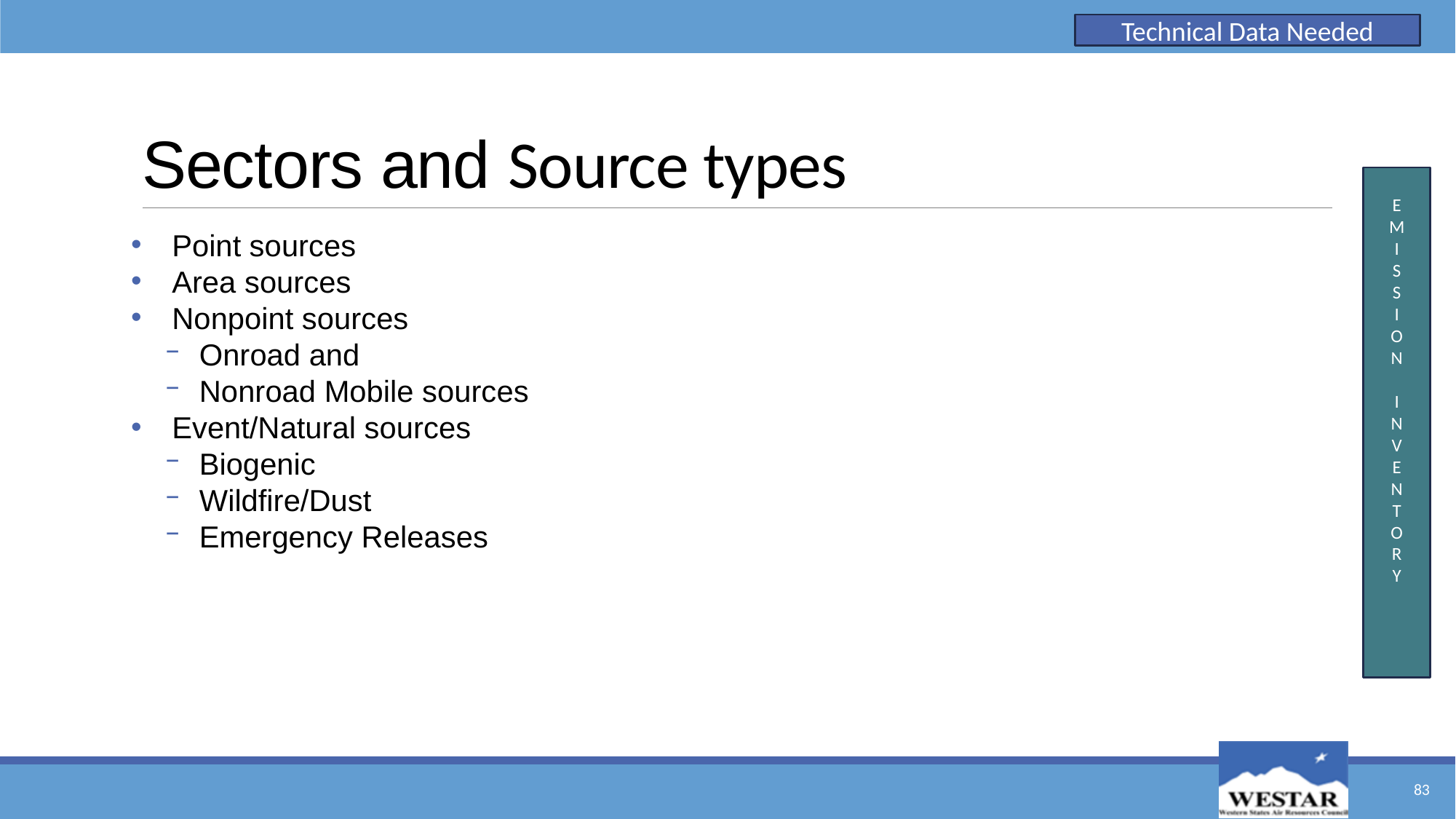

Technical Data Needed
# Sectors and Source types
E
M
I
S
S
I
O
N

I
N
V
E
N
T
O
R
Y

Point sources
Area sources
Nonpoint sources
Onroad and
Nonroad Mobile sources
Event/Natural sources
Biogenic
Wildfire/Dust
Emergency Releases

83